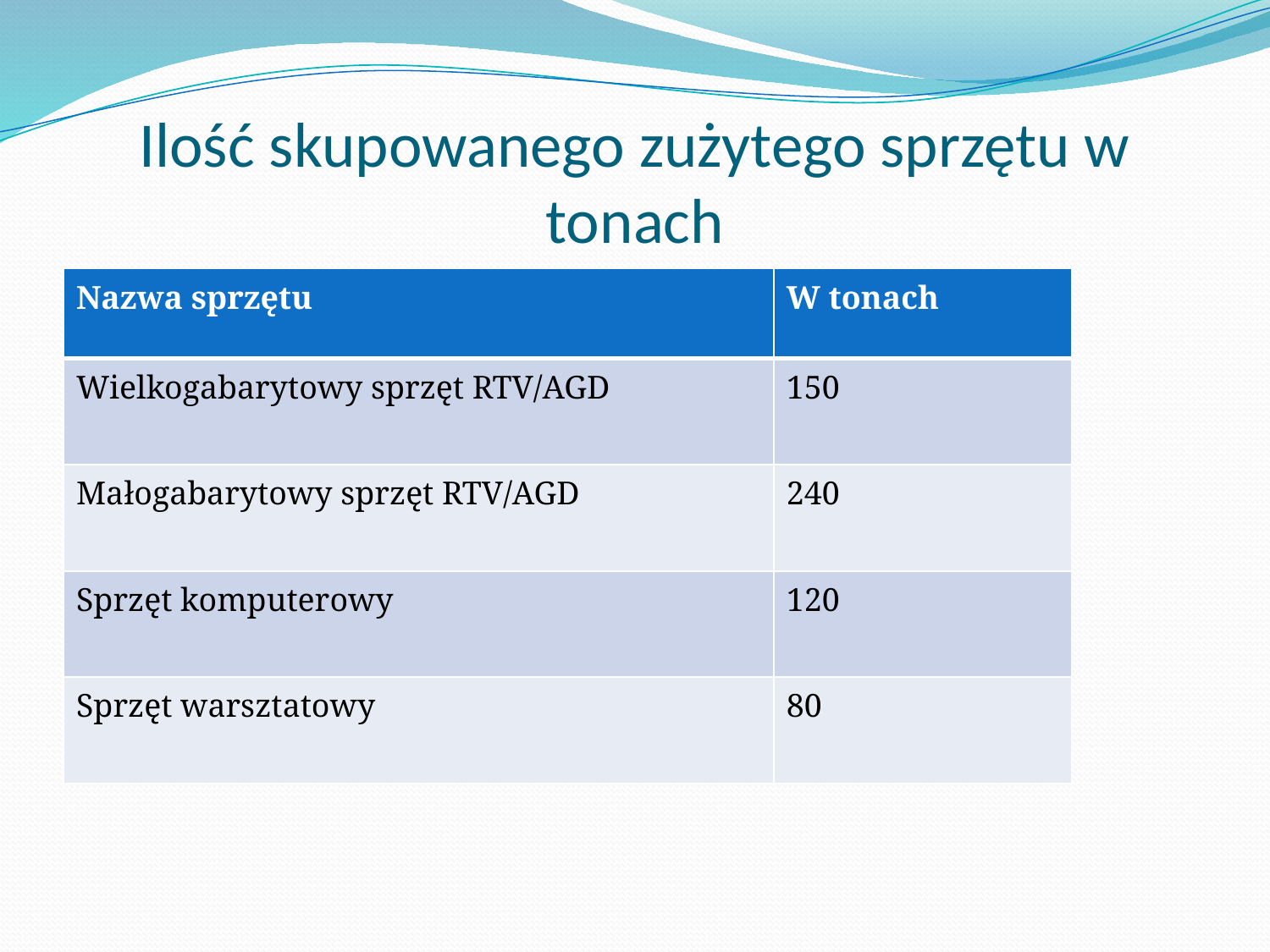

# Ilość skupowanego zużytego sprzętu w tonach
| Nazwa sprzętu | W tonach |
| --- | --- |
| Wielkogabarytowy sprzęt RTV/AGD | 150 |
| Małogabarytowy sprzęt RTV/AGD | 240 |
| Sprzęt komputerowy | 120 |
| Sprzęt warsztatowy | 80 |